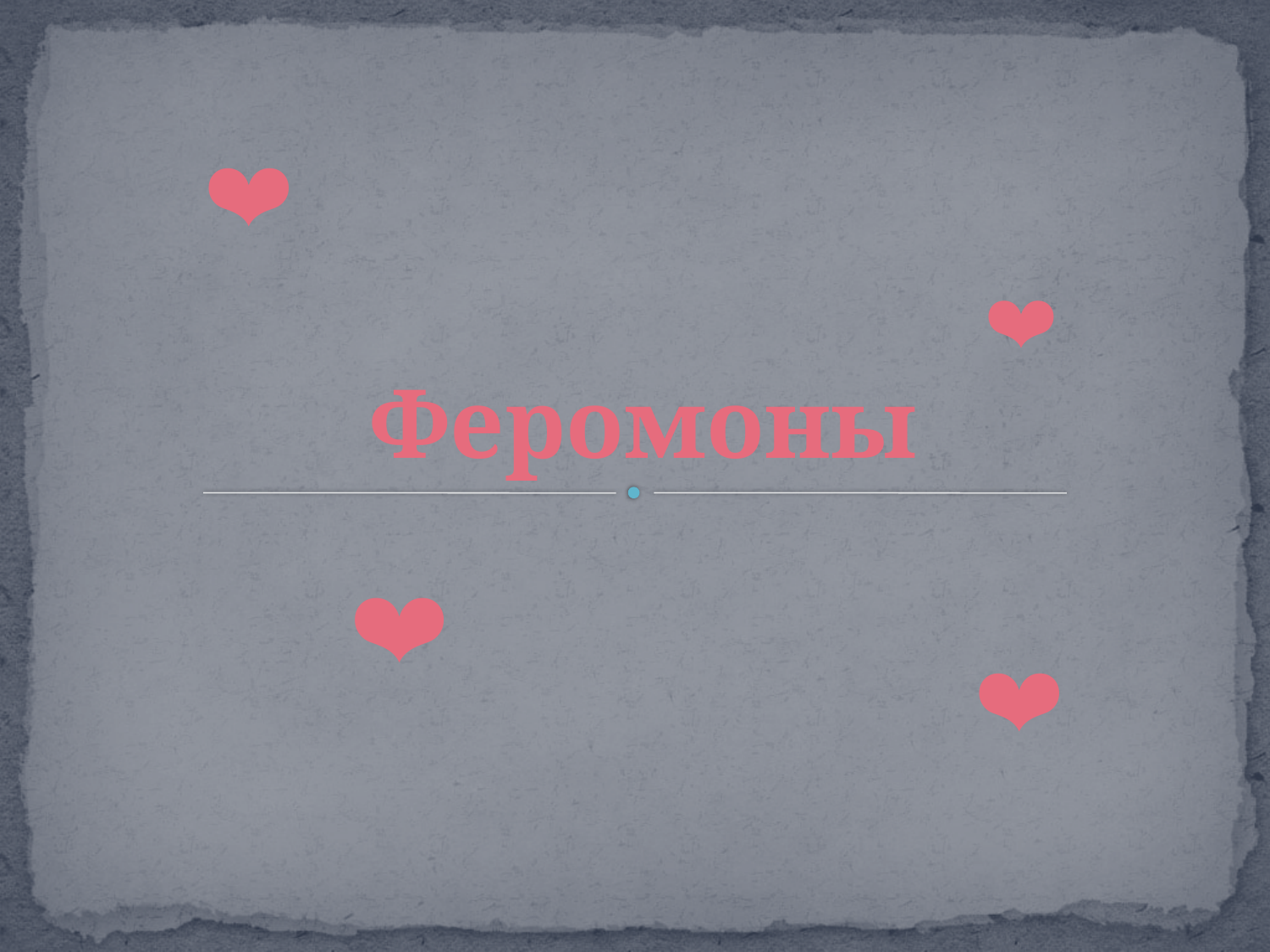

❤
❤
Феромоны
|  |
| --- |
|  |
| --- |
❤
❤